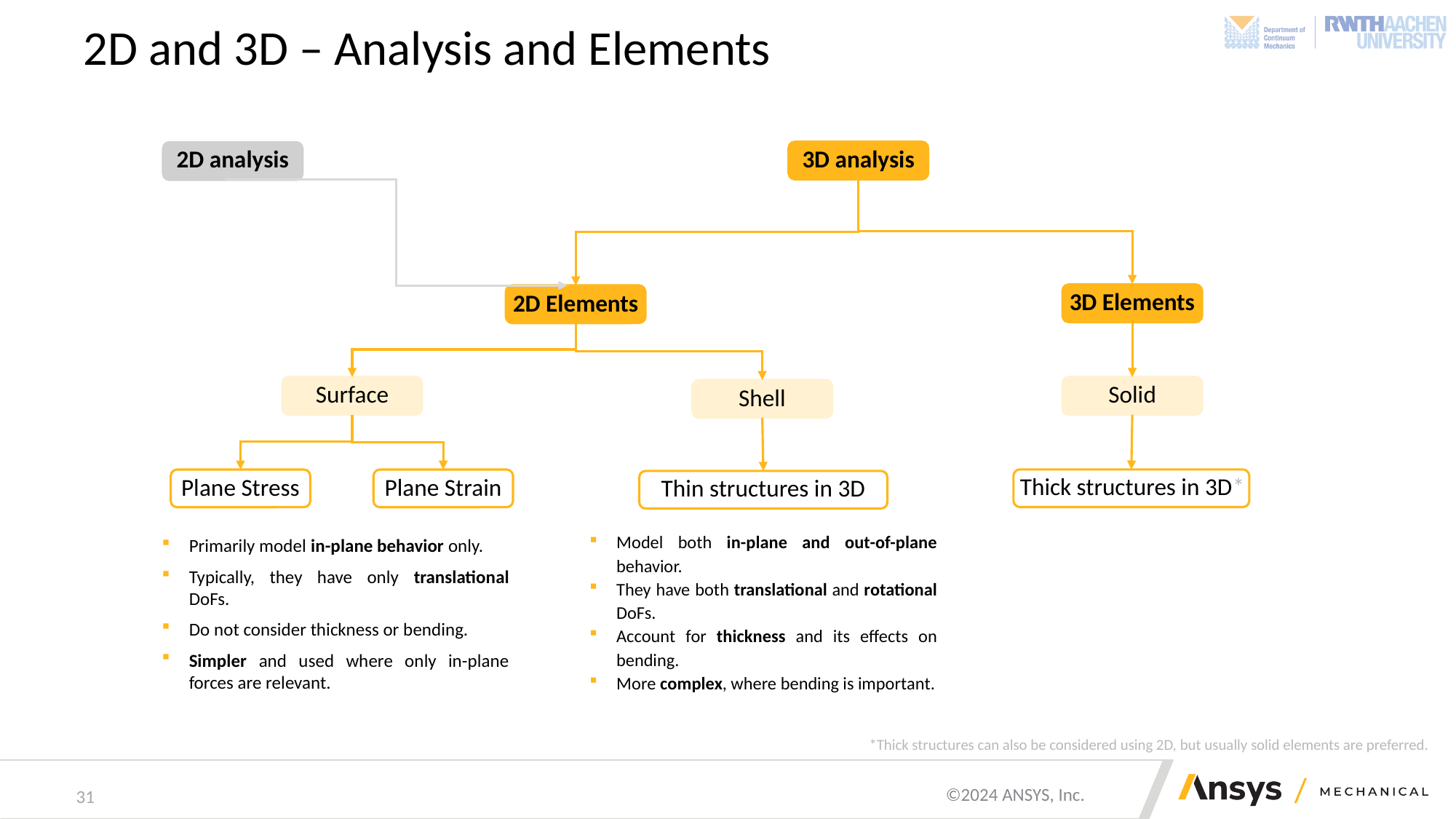

# 2D and 3D – Analysis and Elements
3D analysis

2D analysis

3D Elements

2D Elements

Surface

Solid

Shell

Thick structures in 3D*

Plane Stress

Plane Strain

Thin structures in 3D
Model both in-plane and out-of-plane behavior.
They have both translational and rotational DoFs.
Account for thickness and its effects on bending.
More complex, where bending is important.
Primarily model in-plane behavior only.
Typically, they have only translational DoFs.
Do not consider thickness or bending.
Simpler and used where only in-plane forces are relevant.
*Thick structures can also be considered using 2D, but usually solid elements are preferred.
31